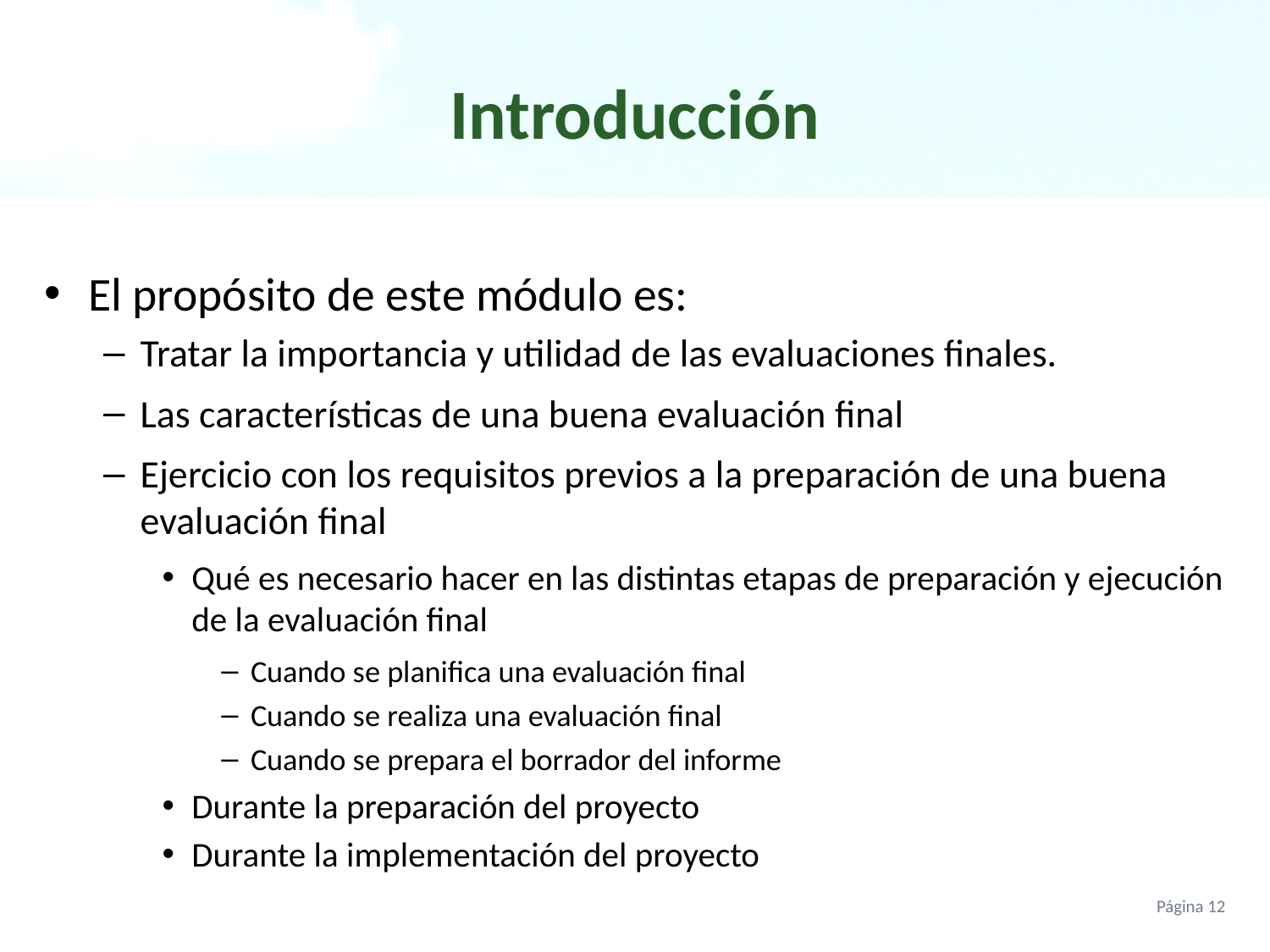

# Introducción

El propósito de este módulo es:
Tratar la importancia y utilidad de las evaluaciones finales.
Las características de una buena evaluación final
Ejercicio con los requisitos previos a la preparación de una buena evaluación final
Qué es necesario hacer en las distintas etapas de preparación y ejecución de la evaluación final
Cuando se planifica una evaluación final
Cuando se realiza una evaluación final
Cuando se prepara el borrador del informe
Durante la preparación del proyecto
Durante la implementación del proyecto